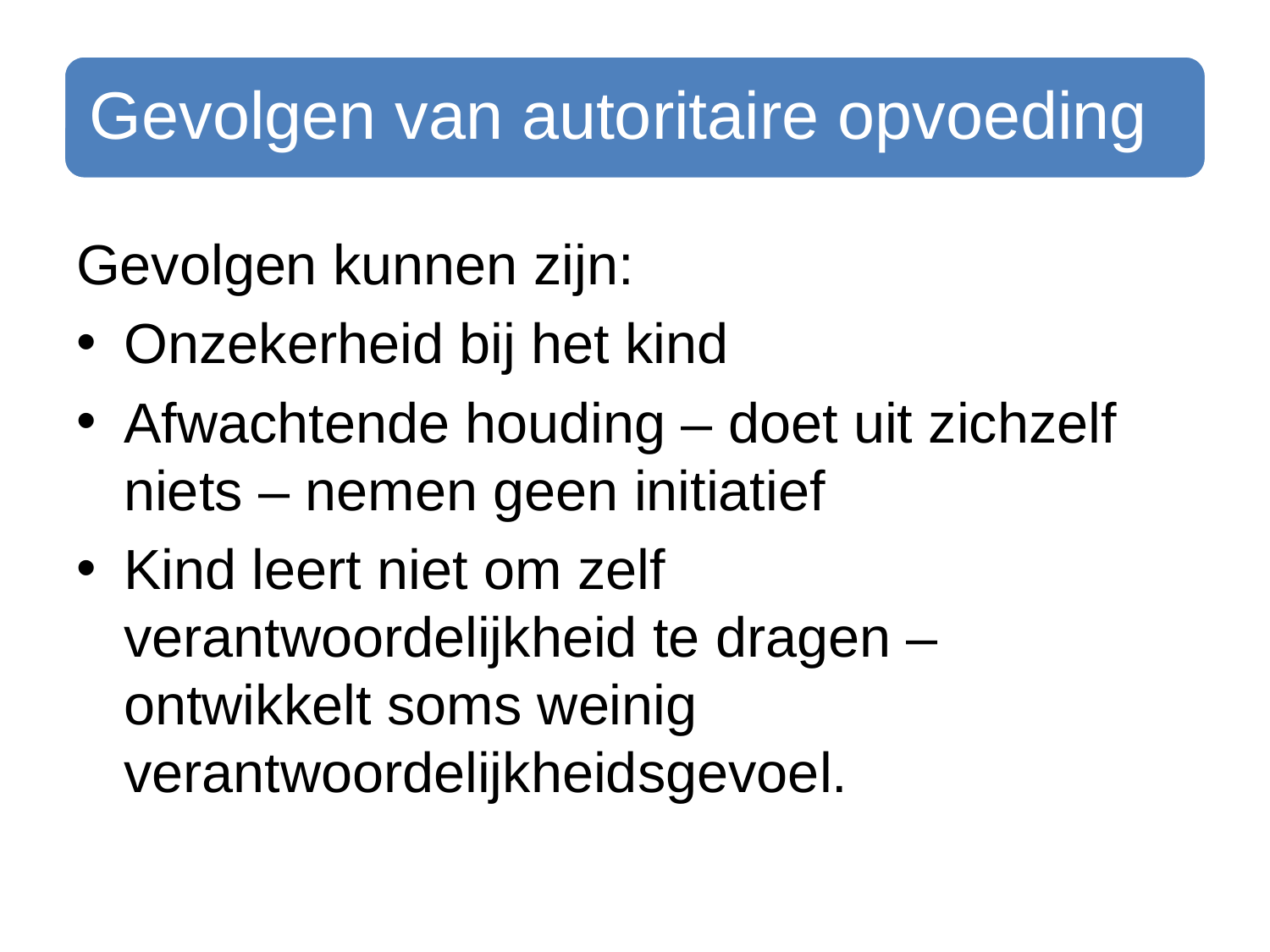

Gevolgen van autoritaire opvoeding
Gevolgen kunnen zijn:
Onzekerheid bij het kind
Afwachtende houding – doet uit zichzelf niets – nemen geen initiatief
Kind leert niet om zelf verantwoordelijkheid te dragen – ontwikkelt soms weinig verantwoordelijkheidsgevoel.